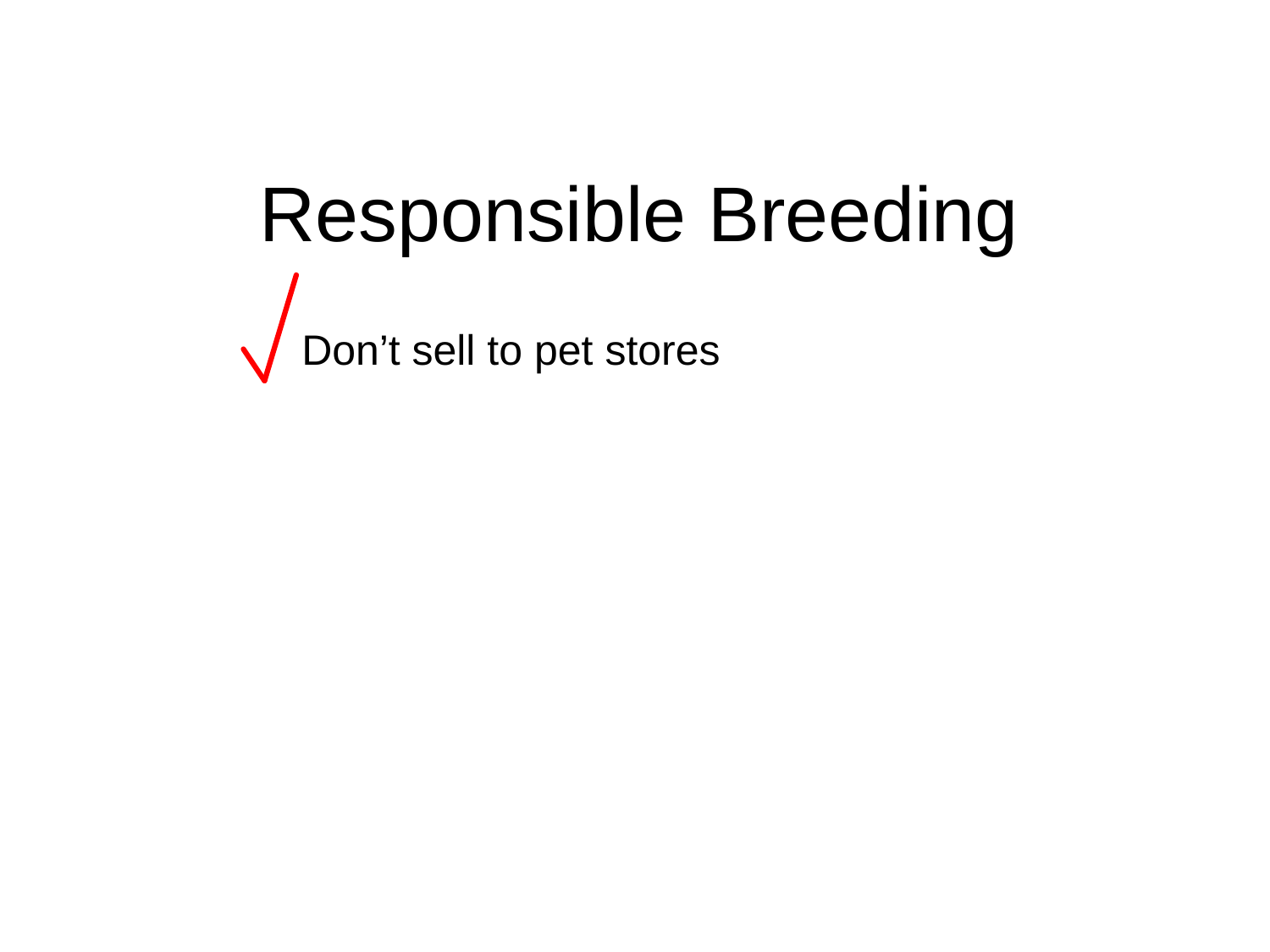

Responsible Breeding

Don’t sell to pet stores